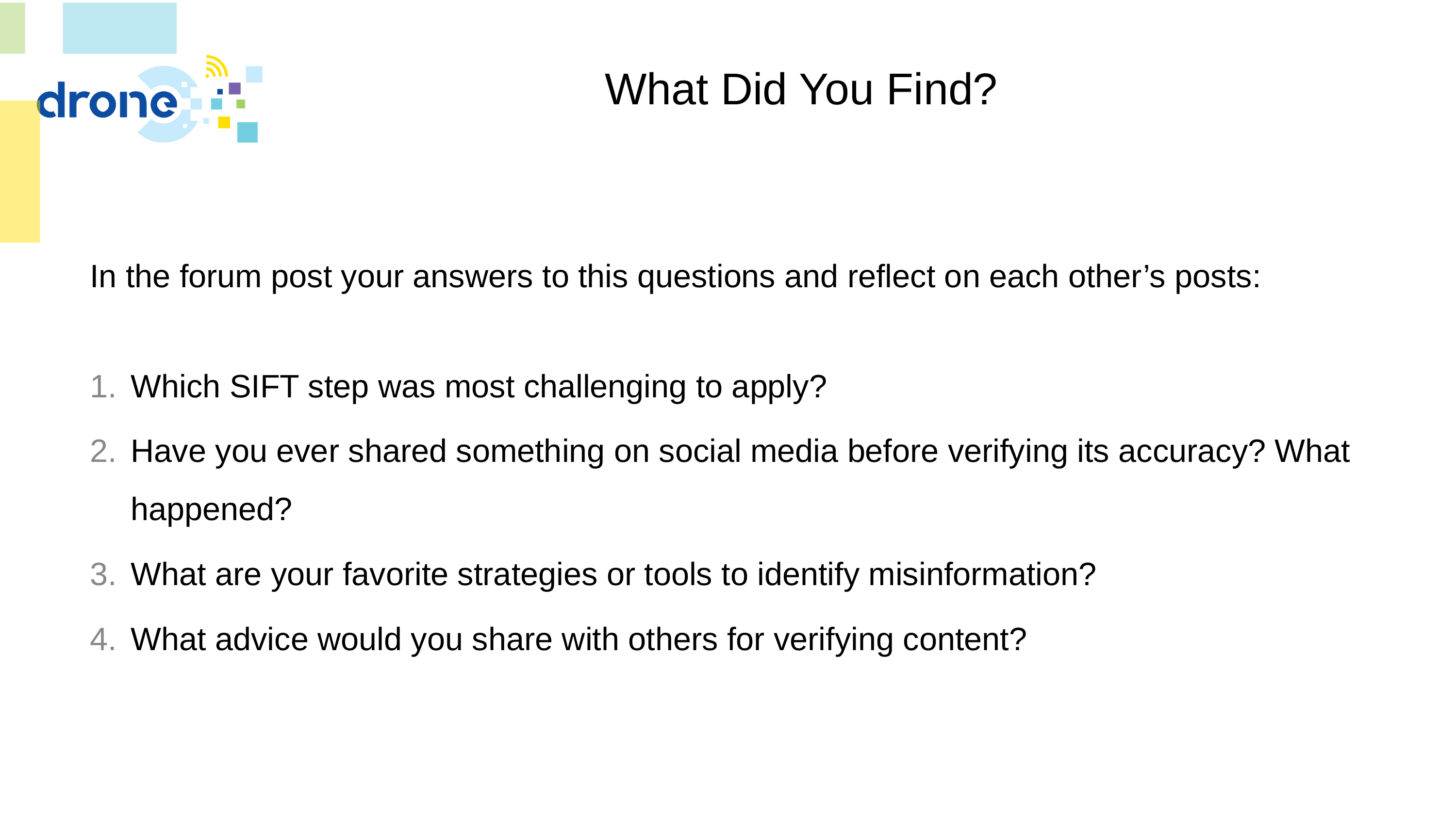

# What Did You Find?

In the forum post your answers to this questions and reflect on each other’s posts:

Which SIFT step was most challenging to apply?
Have you ever shared something on social media before verifying its accuracy? What happened?
What are your favorite strategies or tools to identify misinformation?
What advice would you share with others for verifying content?